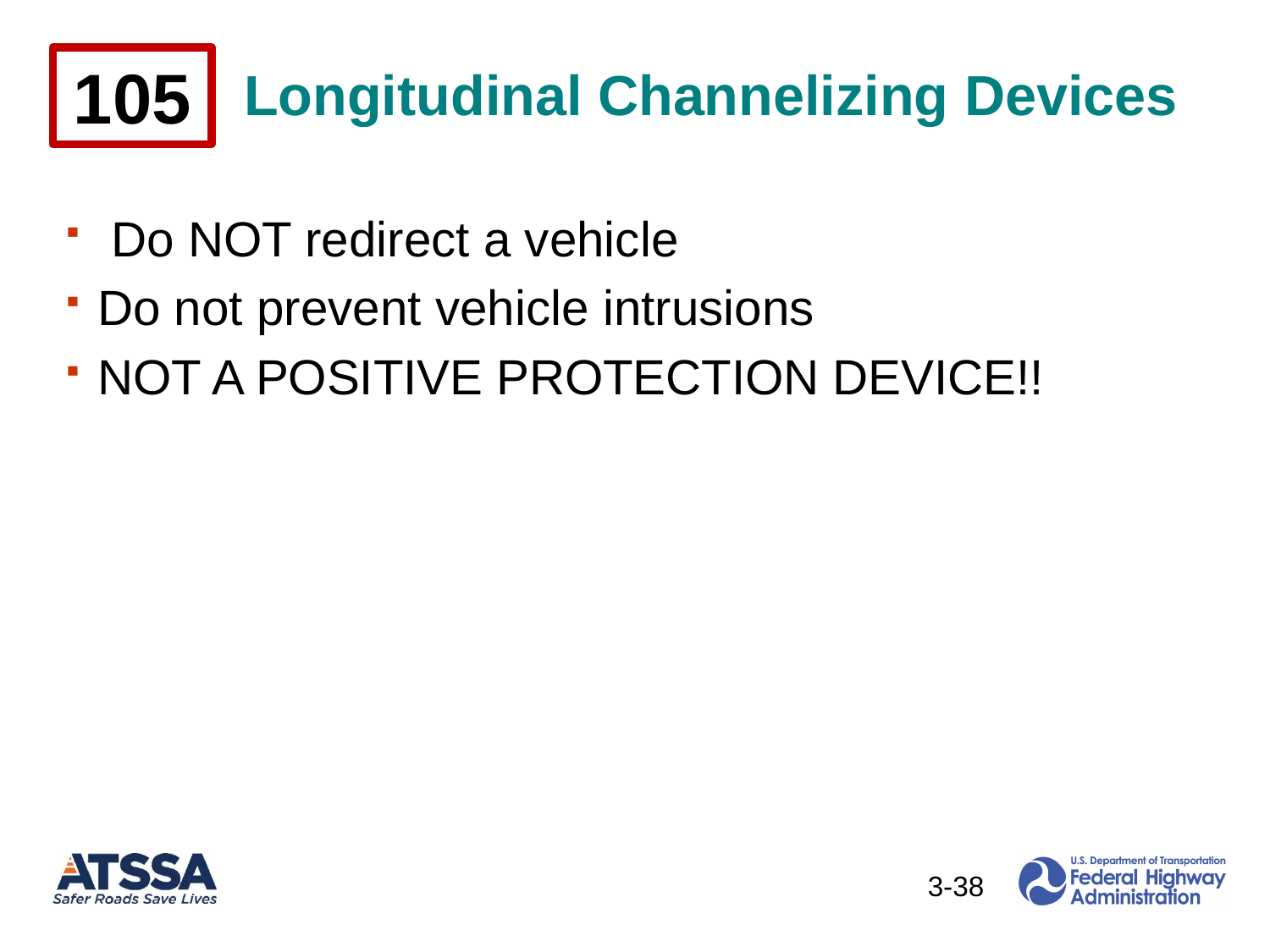

Longitudinal Channelizing Devices
105
 Do NOT redirect a vehicle
Do not prevent vehicle intrusions
NOT A POSITIVE PROTECTION DEVICE!!